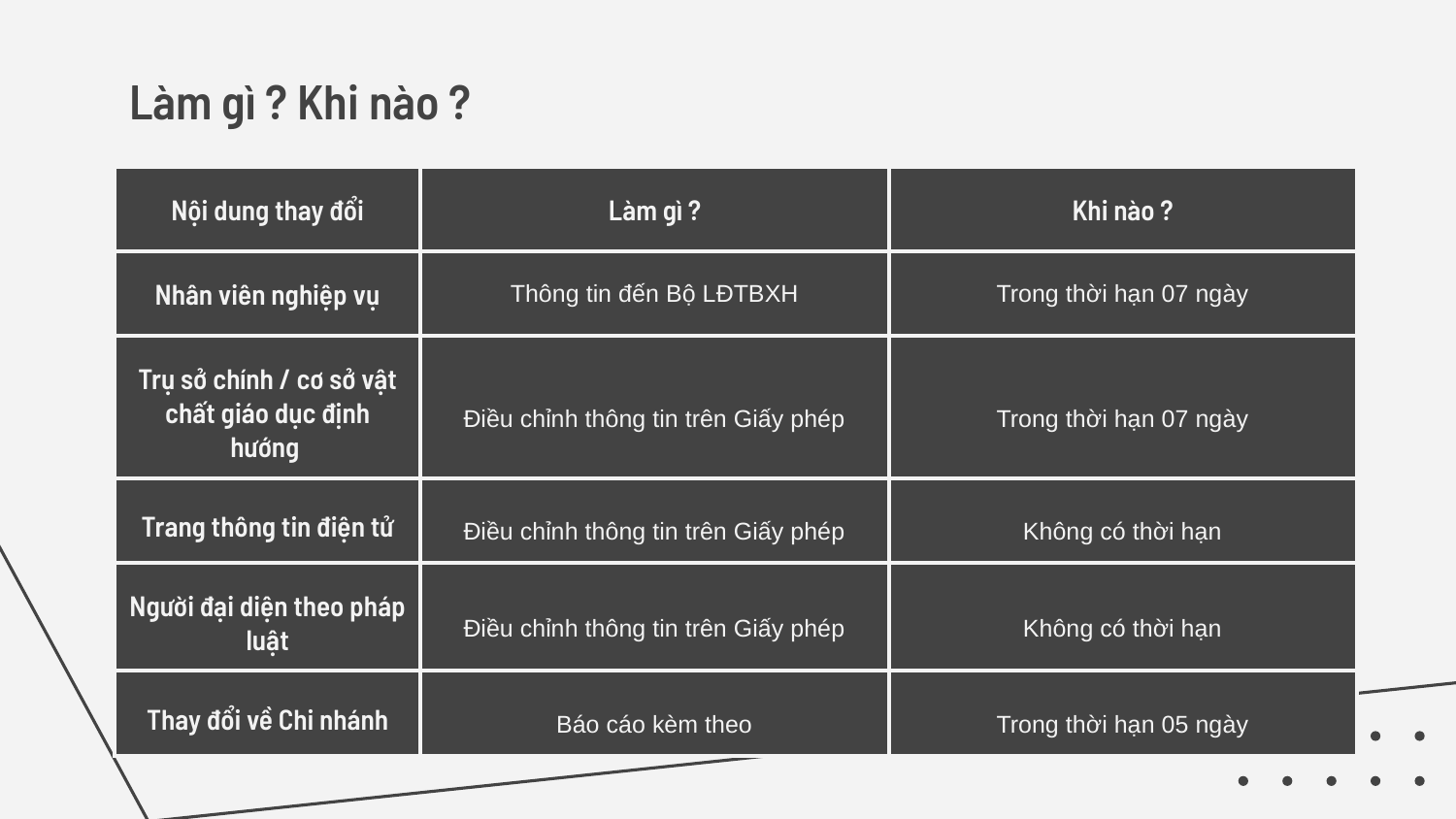

# Làm gì ? Khi nào ?
| Nội dung thay đổi | Làm gì ? | Khi nào ? |
| --- | --- | --- |
| Nhân viên nghiệp vụ | Thông tin đến Bộ LĐTBXH | Trong thời hạn 07 ngày |
| Trụ sở chính / cơ sở vật chất giáo dục định hướng | Điều chỉnh thông tin trên Giấy phép | Trong thời hạn 07 ngày |
| Trang thông tin điện tử | Điều chỉnh thông tin trên Giấy phép | Không có thời hạn |
| Người đại diện theo pháp luật | Điều chỉnh thông tin trên Giấy phép | Không có thời hạn |
| Thay đổi về Chi nhánh | Báo cáo kèm theo | Trong thời hạn 05 ngày |